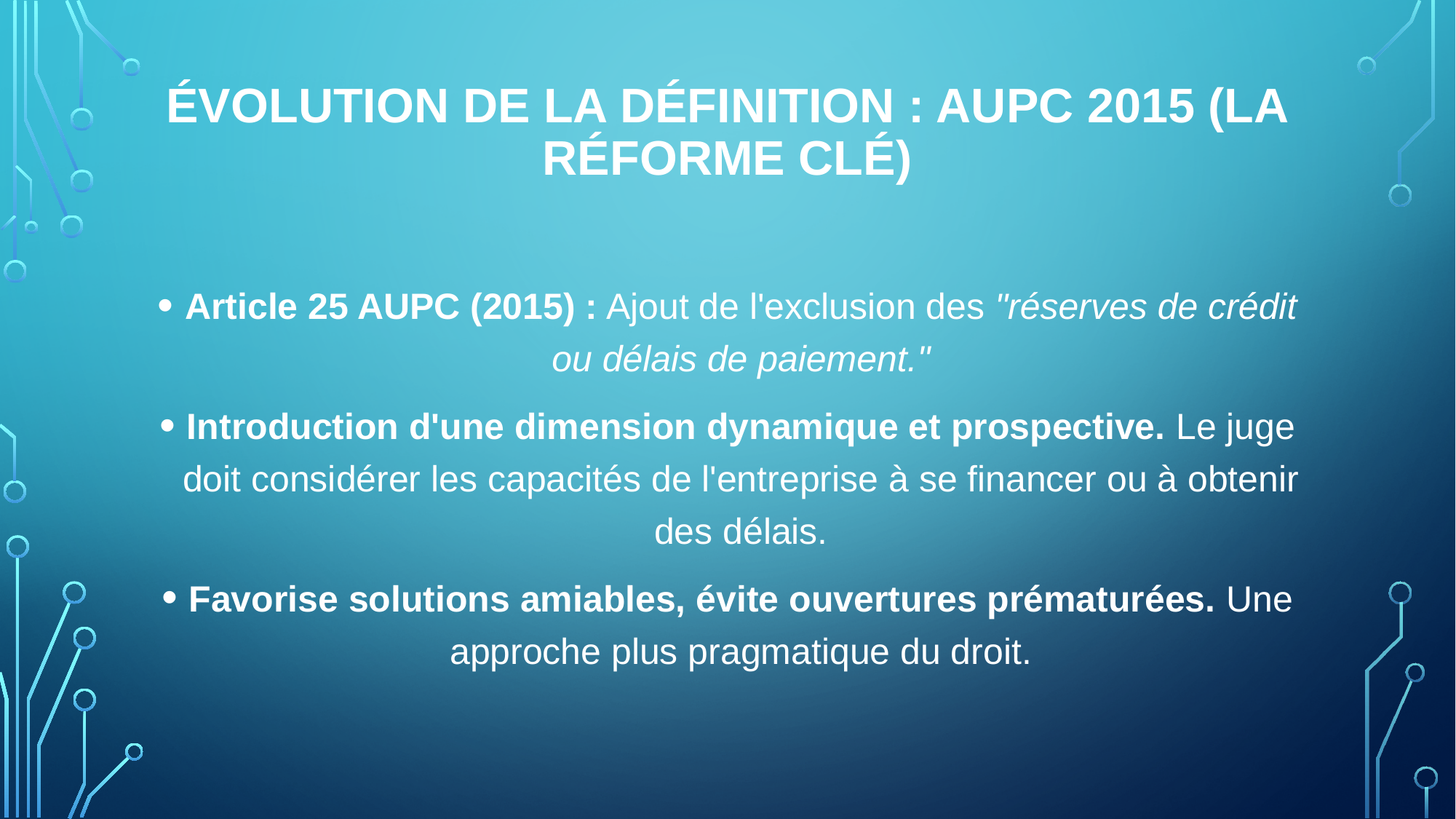

# Évolution de la Définition : AUPC 2015 (La Réforme Clé)
Article 25 AUPC (2015) : Ajout de l'exclusion des "réserves de crédit ou délais de paiement."
Introduction d'une dimension dynamique et prospective. Le juge doit considérer les capacités de l'entreprise à se financer ou à obtenir des délais.
Favorise solutions amiables, évite ouvertures prématurées. Une approche plus pragmatique du droit.